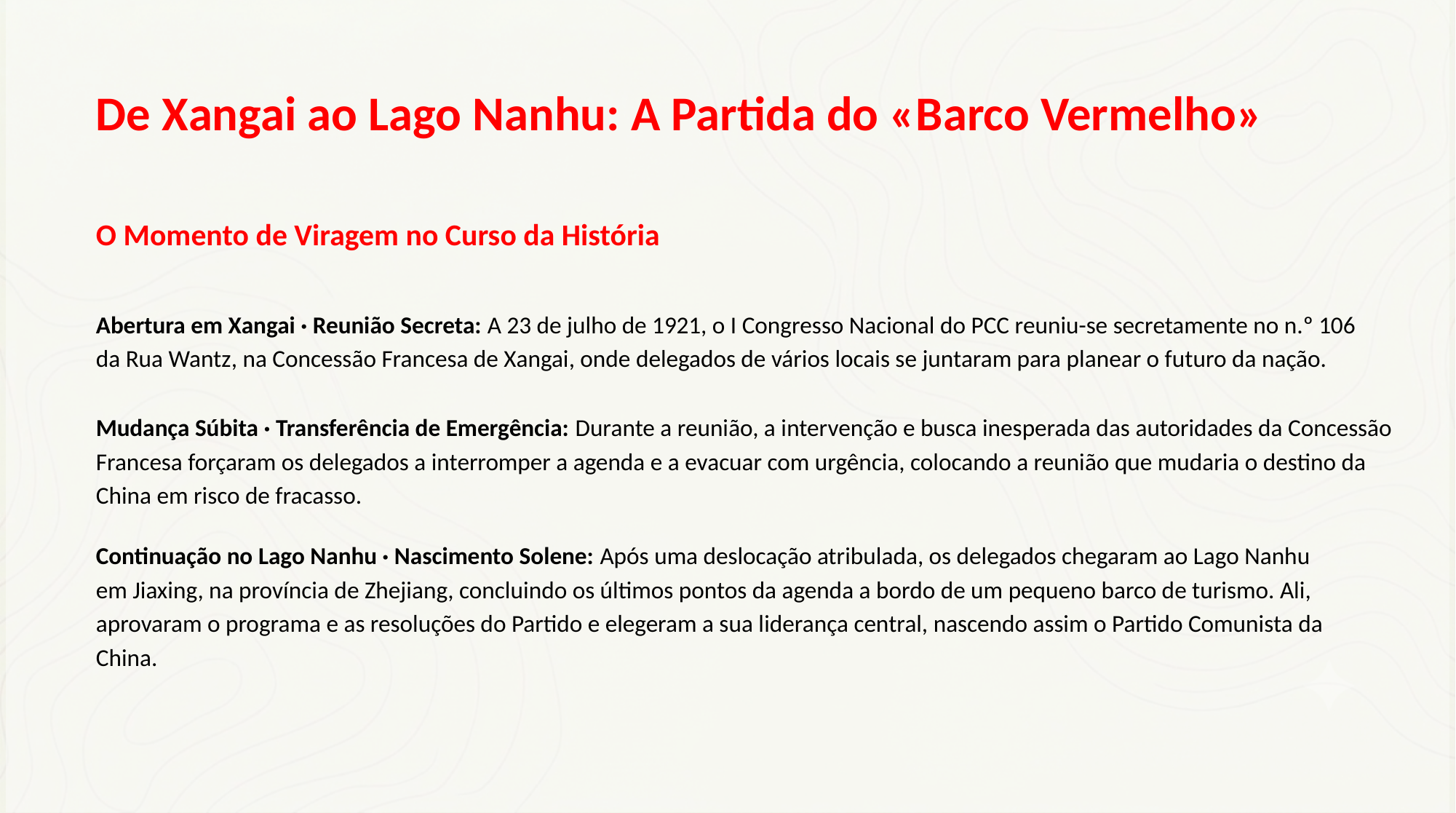

De Xangai ao Lago Nanhu: A Partida do «Barco Vermelho»
O Momento de Viragem no Curso da História
Abertura em Xangai · Reunião Secreta: A 23 de julho de 1921, o I Congresso Nacional do PCC reuniu-se secretamente no n.º 106 da Rua Wantz, na Concessão Francesa de Xangai, onde delegados de vários locais se juntaram para planear o futuro da nação.
Mudança Súbita · Transferência de Emergência: Durante a reunião, a intervenção e busca inesperada das autoridades da Concessão Francesa forçaram os delegados a interromper a agenda e a evacuar com urgência, colocando a reunião que mudaria o destino da China em risco de fracasso.
Continuação no Lago Nanhu · Nascimento Solene: Após uma deslocação atribulada, os delegados chegaram ao Lago Nanhu em Jiaxing, na província de Zhejiang, concluindo os últimos pontos da agenda a bordo de um pequeno barco de turismo. Ali, aprovaram o programa e as resoluções do Partido e elegeram a sua liderança central, nascendo assim o Partido Comunista da China.